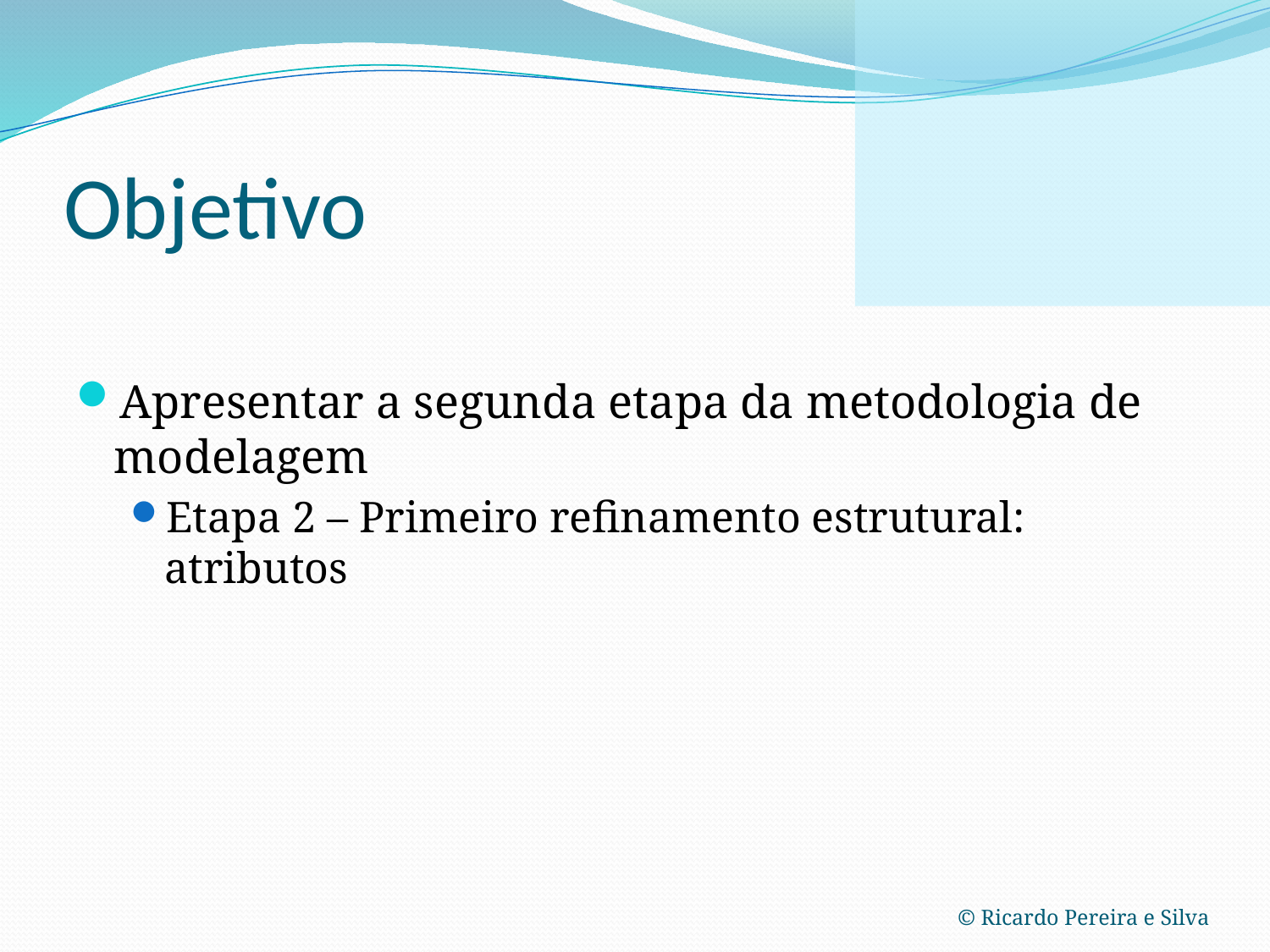

# Objetivo
Apresentar a segunda etapa da metodologia de modelagem
Etapa 2 – Primeiro refinamento estrutural: atributos
© Ricardo Pereira e Silva